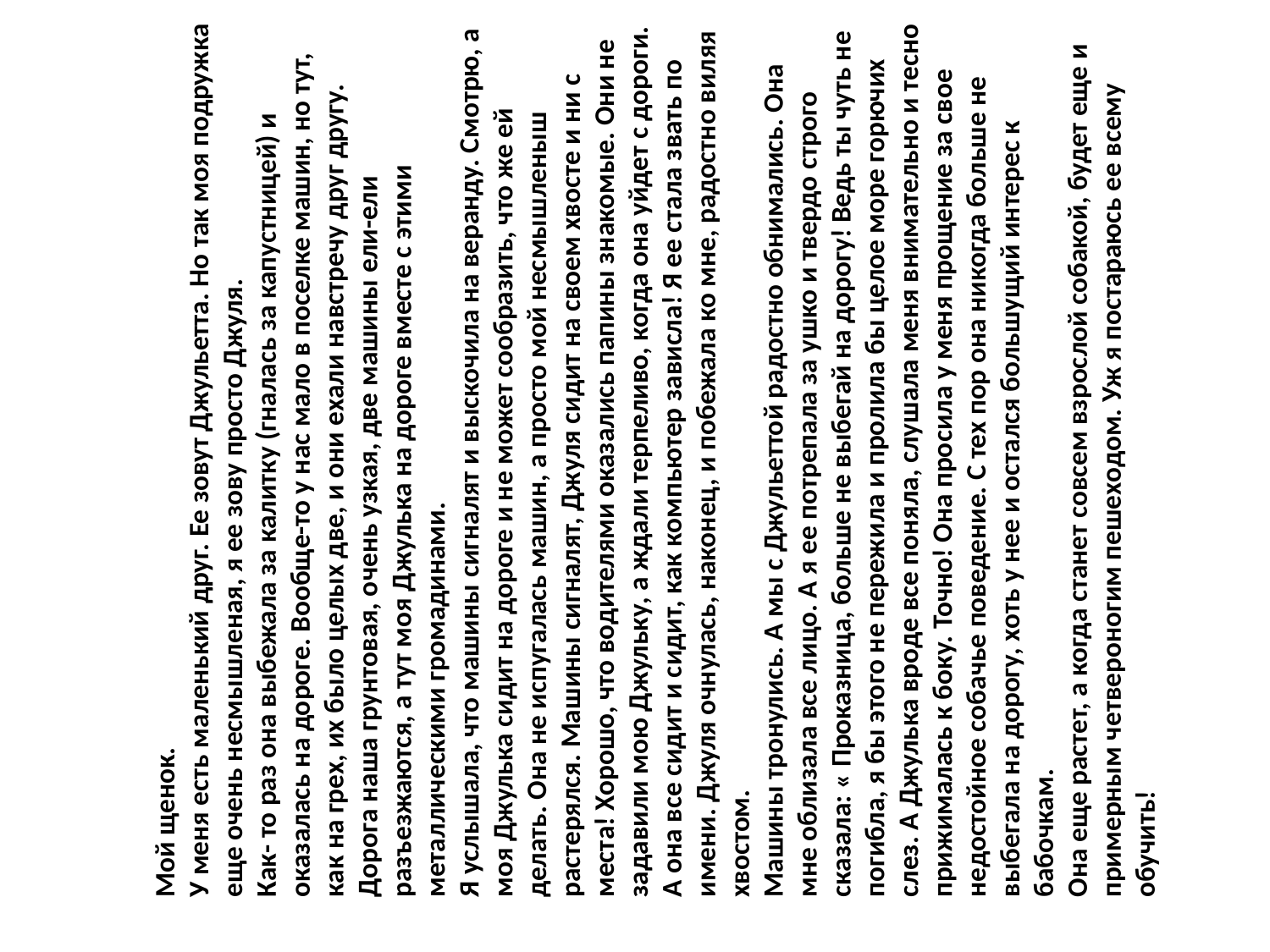

Мой щенок.
У меня есть маленький друг. Ее зовут Джульетта. Но так моя подружка  еще очень несмышленая, я ее зову просто Джуля.
Как- то раз она выбежала за калитку (гналась за капустницей) и оказалась на дороге. Вообще-то у нас мало в поселке машин, но тут, как на грех, их было целых две, и они ехали навстречу друг другу.
Дорога наша грунтовая, очень узкая, две машины ели-ели разъезжаются, а тут моя Джулька на дороге вместе с этими металлическими громадинами.
Я услышала, что машины сигналят и выскочила на веранду. Смотрю, а моя Джулька сидит на дороге и не может сообразить, что же ей делать. Она не испугалась машин, а просто мой несмышленыш растерялся. Машины сигналят, Джуля сидит на своем хвосте и ни с места! Хорошо, что водителями оказались папины знакомые. Они не задавили мою Джульку, а ждали терпеливо, когда она уйдет с дороги.  А она все сидит и сидит, как компьютер зависла! Я ее стала звать по имени. Джуля очнулась, наконец, и побежала ко мне, радостно виляя хвостом.
Машины тронулись. А мы с Джульеттой радостно обнимались. Она мне облизала все лицо. А я ее потрепала за ушко и твердо строго сказала: « Проказница, больше не выбегай на дорогу! Ведь ты чуть не погибла, я бы этого не пережила и пролила бы целое море горючих слез. А Джулька вроде все поняла, слушала меня внимательно и тесно прижималась к боку. Точно! Она просила у меня прощение за свое недостойное собачье поведение. С тех пор она никогда больше не выбегала на дорогу, хоть у нее и остался большущий интерес к бабочкам.
Она еще растет, а когда станет совсем взрослой собакой, будет еще и примерным четвероногим пешеходом. Уж я постараюсь ее всему обучить!